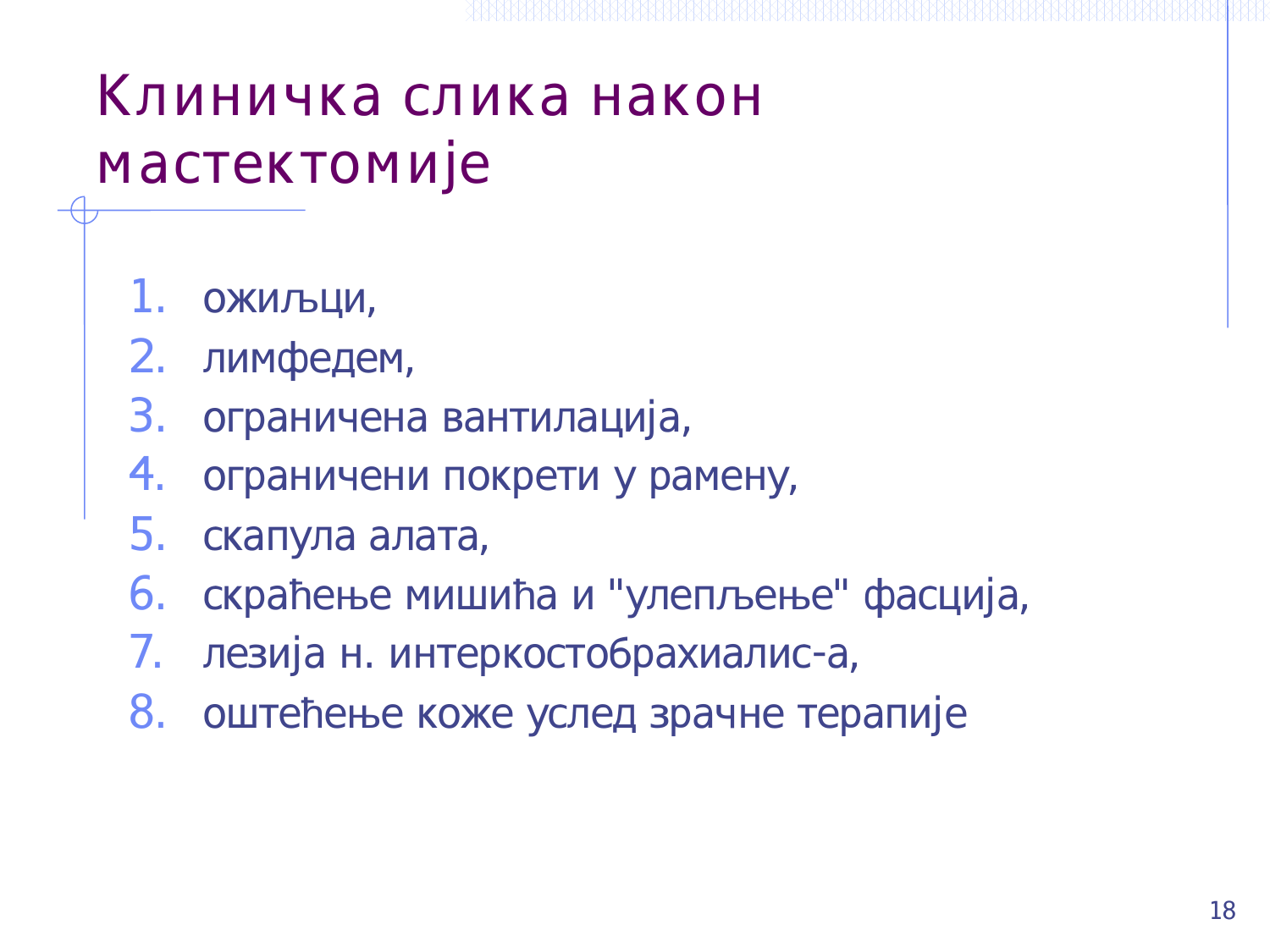

# Клиничка слика након мастектомије
ожиљци,
лимфедем,
ограничена вантилација,
ограничени покрети у рамену,
скапула алата,
скраћење мишића и "улепљење" фасција,
лезија н. интеркостобрахиалис-а,
оштећење коже услед зрачне терапије
18